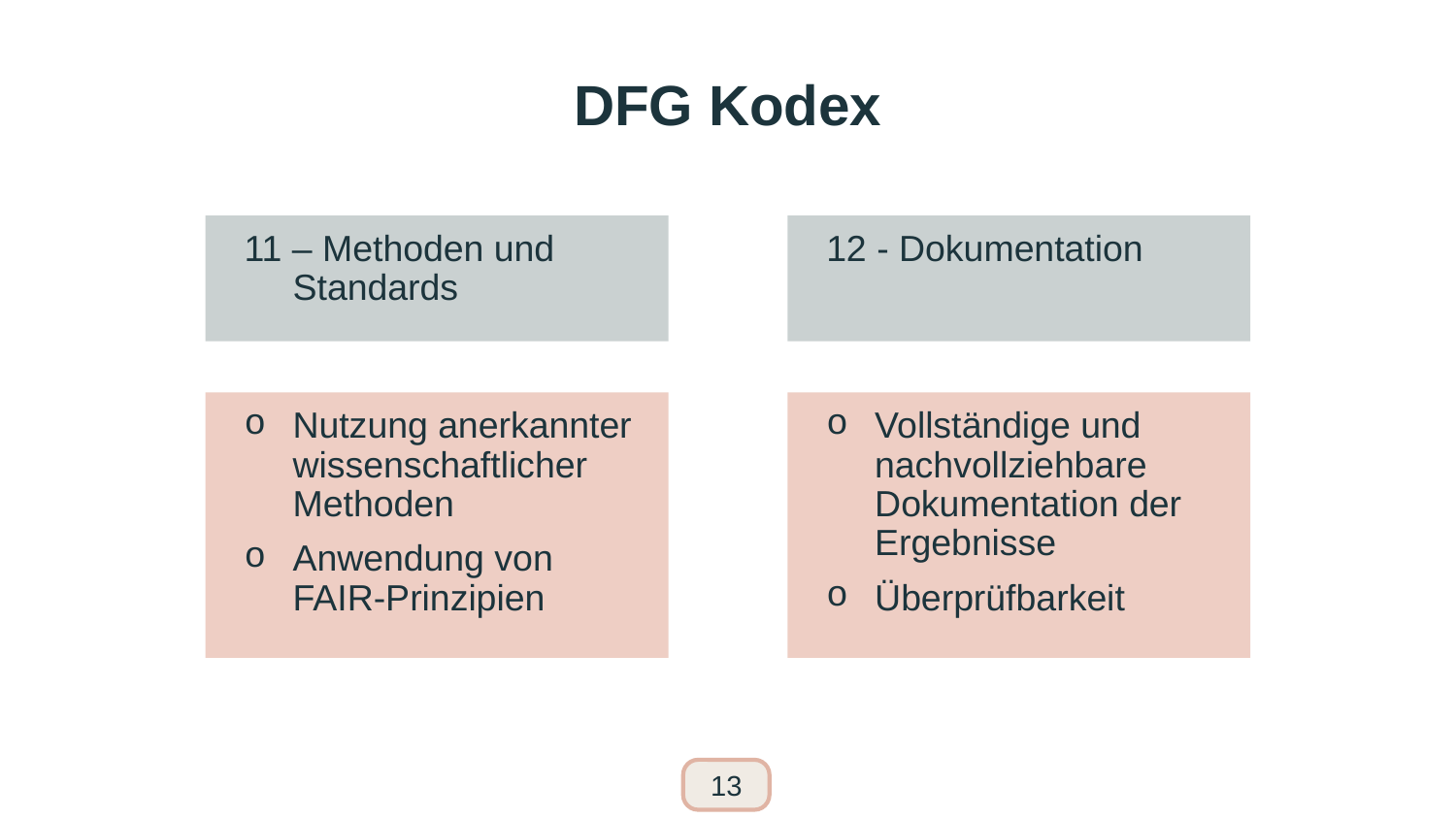

# DFG Kodex
11 – Methoden und Standards
12 - Dokumentation
Nutzung anerkannter wissenschaftlicher Methoden
Anwendung von FAIR-Prinzipien
Vollständige und nachvollziehbare Dokumentation der Ergebnisse
Überprüfbarkeit